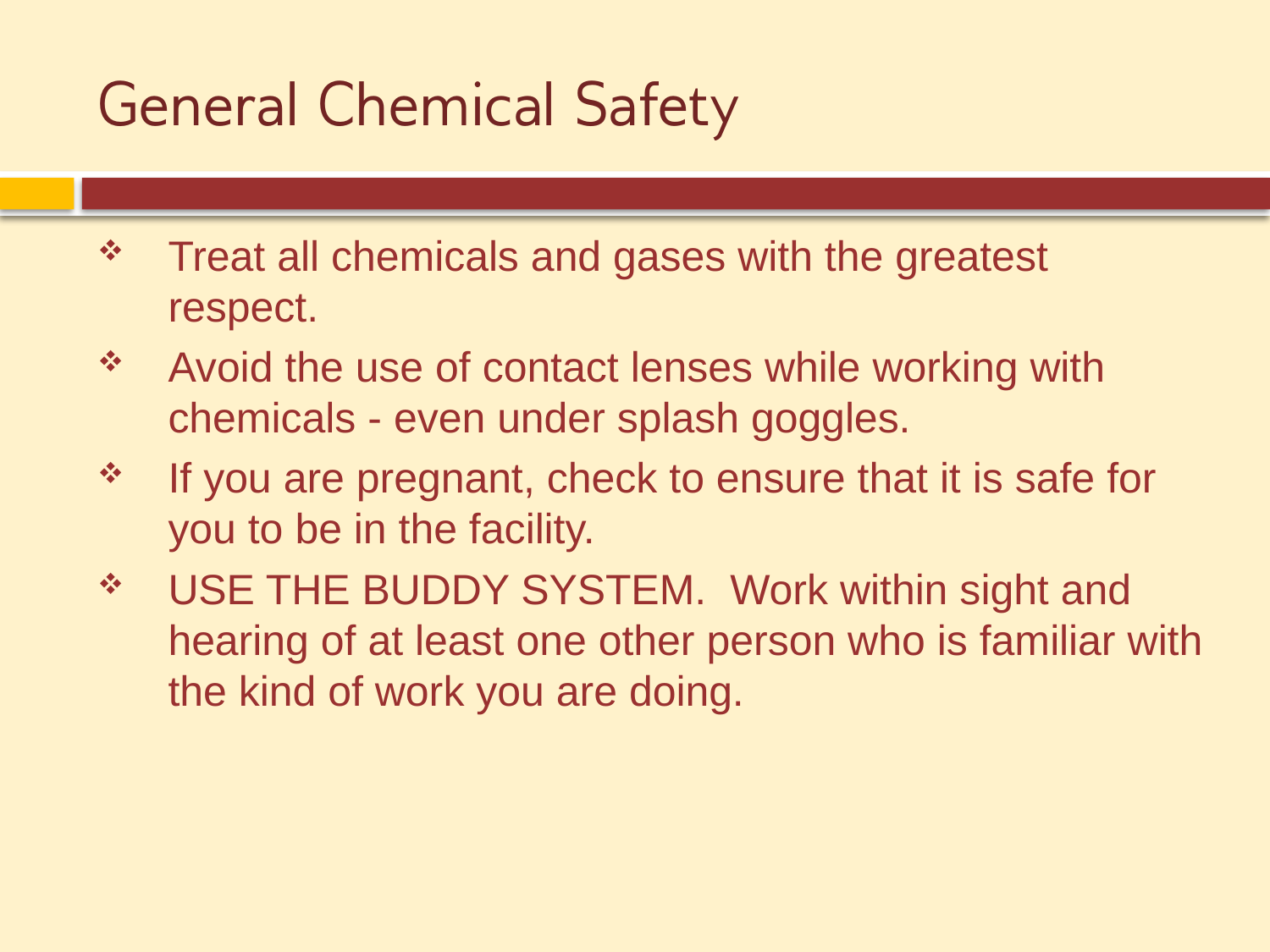

# General Chemical Safety
Treat all chemicals and gases with the greatest respect.
Avoid the use of contact lenses while working with chemicals - even under splash goggles.
If you are pregnant, check to ensure that it is safe for you to be in the facility.
USE THE BUDDY SYSTEM.  Work within sight and hearing of at least one other person who is familiar with the kind of work you are doing.